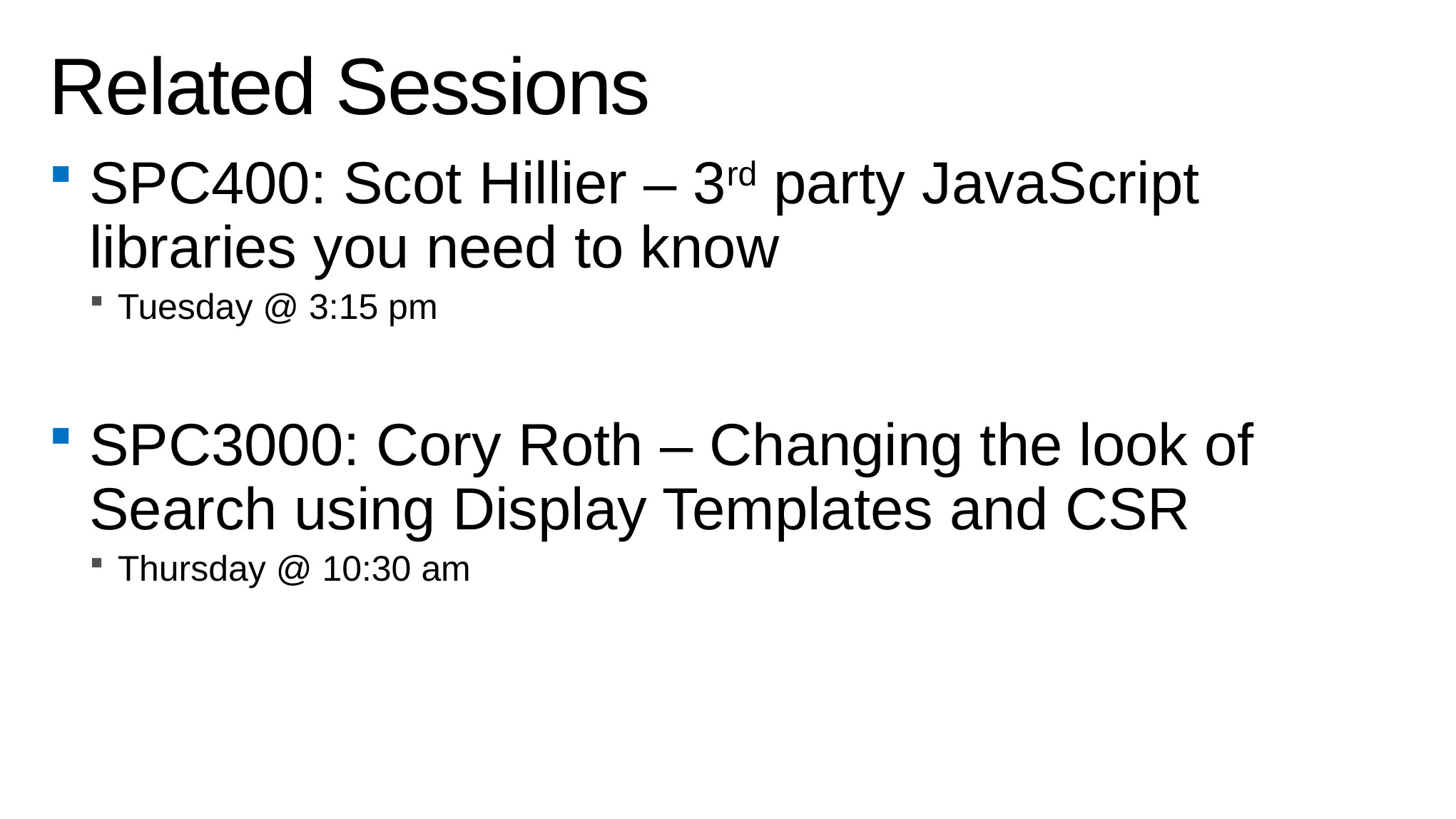

# Related Sessions
SPC400: Scot Hillier – 3rd party JavaScript libraries you need to know
Tuesday @ 3:15 pm

SPC3000: Cory Roth – Changing the look of Search using Display Templates and CSR
Thursday @ 10:30 am